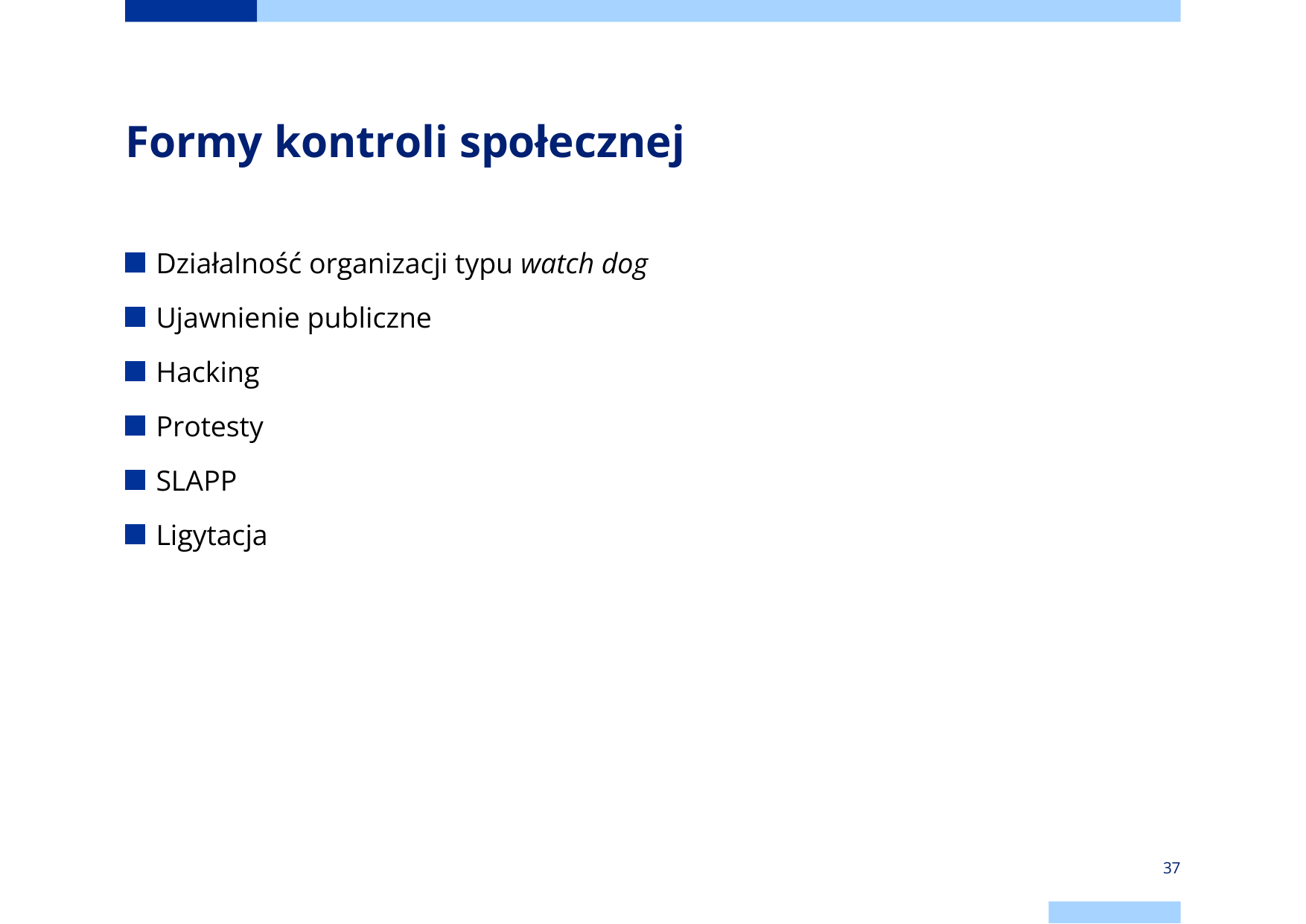

# Formy kontroli społecznej
Działalność organizacji typu watch dog
Ujawnienie publiczne
Hacking
Protesty
SLAPP
Ligytacja

37